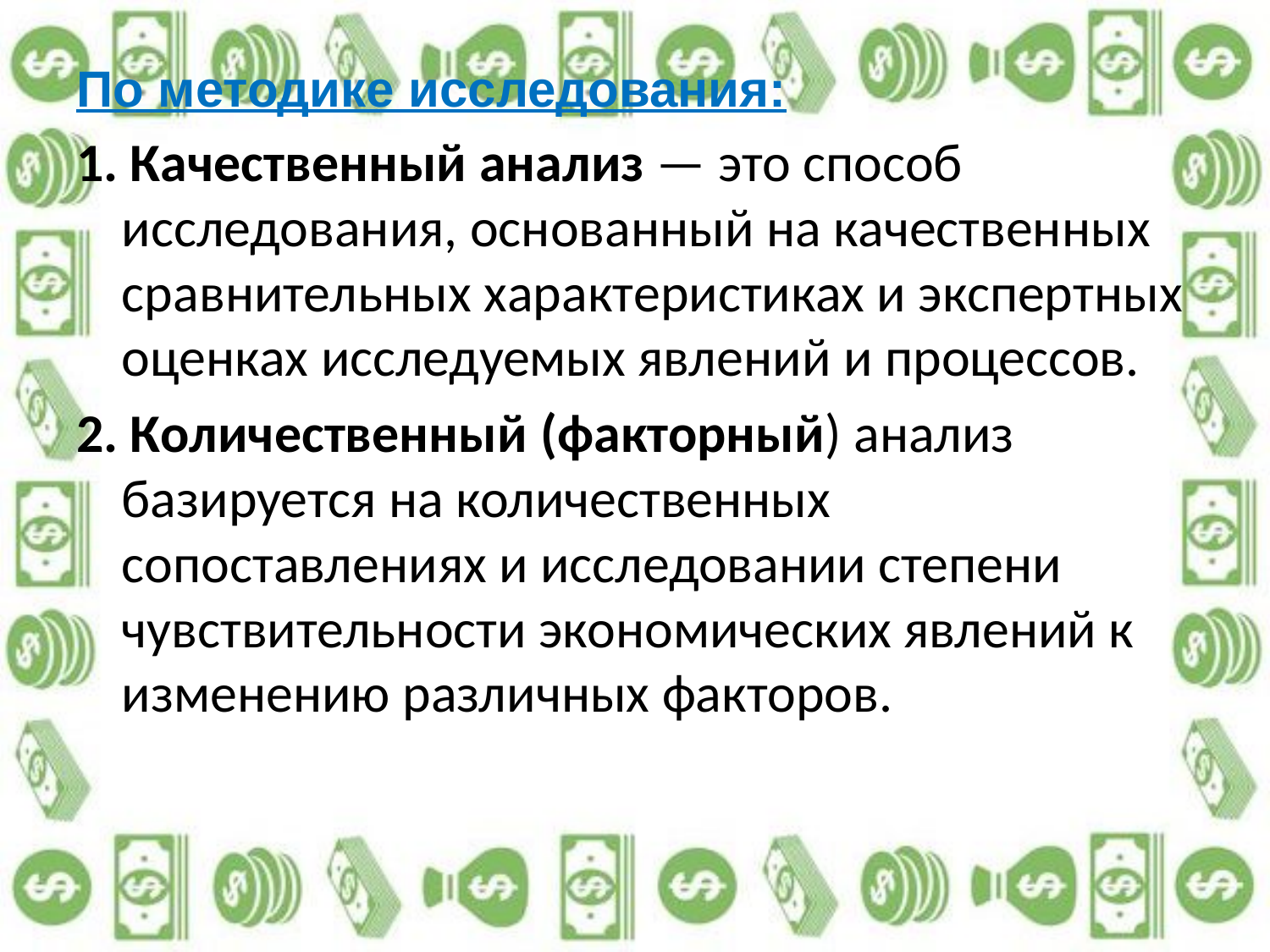

#
По методике исследования:
1. Качественный анализ — это способ исследования, основанный на качественных сравнительных характеристиках и экспертных оценках исследуемых явлений и процессов.
2. Количественный (факторный) анализ базируется на количественных сопоставлениях и исследовании степени чувствительности экономических явлений к изменению различных факторов.